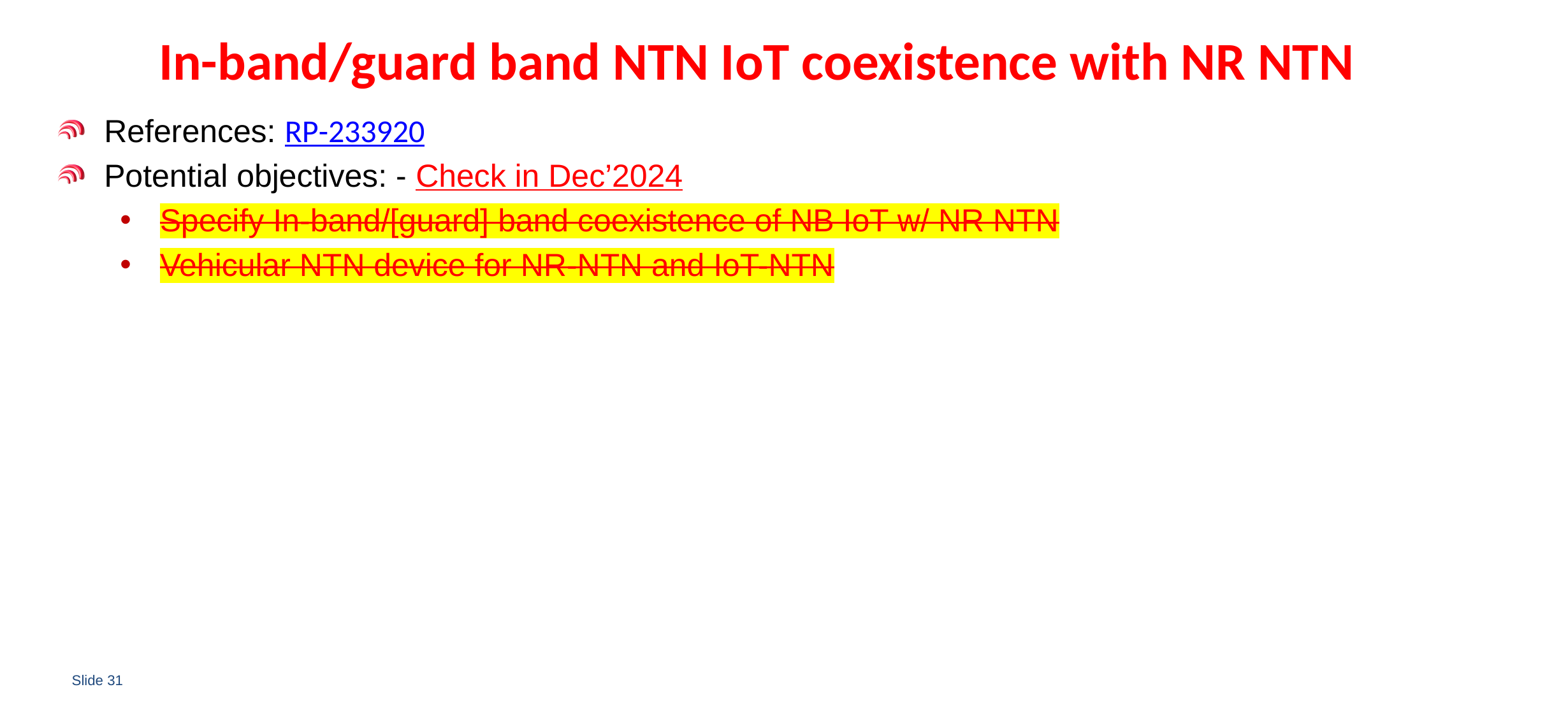

# In-band/guard band NTN IoT coexistence with NR NTN
References: RP-233920
Potential objectives: - Check in Dec’2024
Specify In-band/[guard] band coexistence of NB IoT w/ NR NTN
Vehicular NTN device for NR-NTN and IoT-NTN